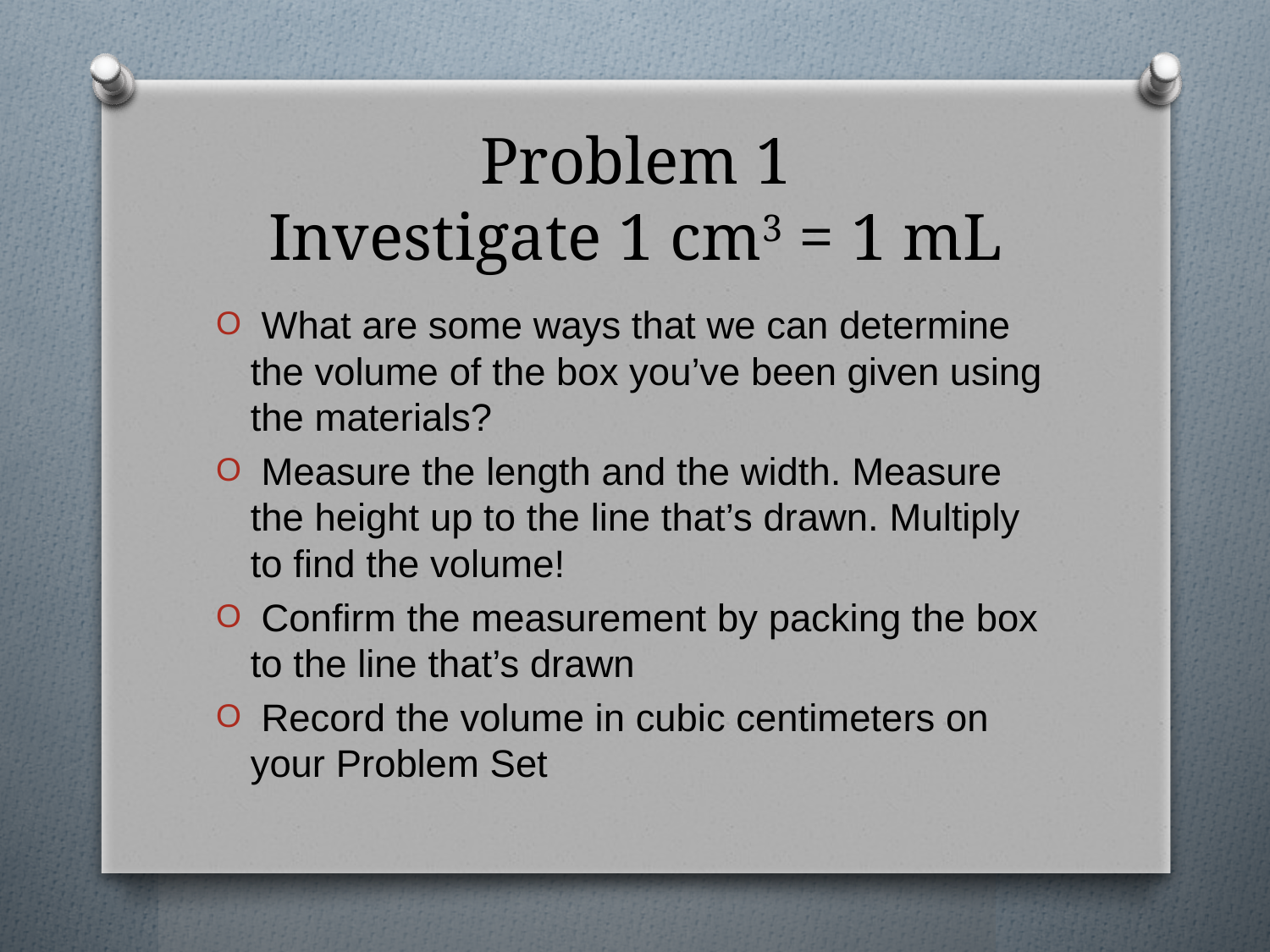

# Problem 1 Investigate 1 cm3 = 1 mL
 What are some ways that we can determine the volume of the box you’ve been given using the materials?
 Measure the length and the width. Measure the height up to the line that’s drawn. Multiply to find the volume!
 Confirm the measurement by packing the box to the line that’s drawn
 Record the volume in cubic centimeters on your Problem Set